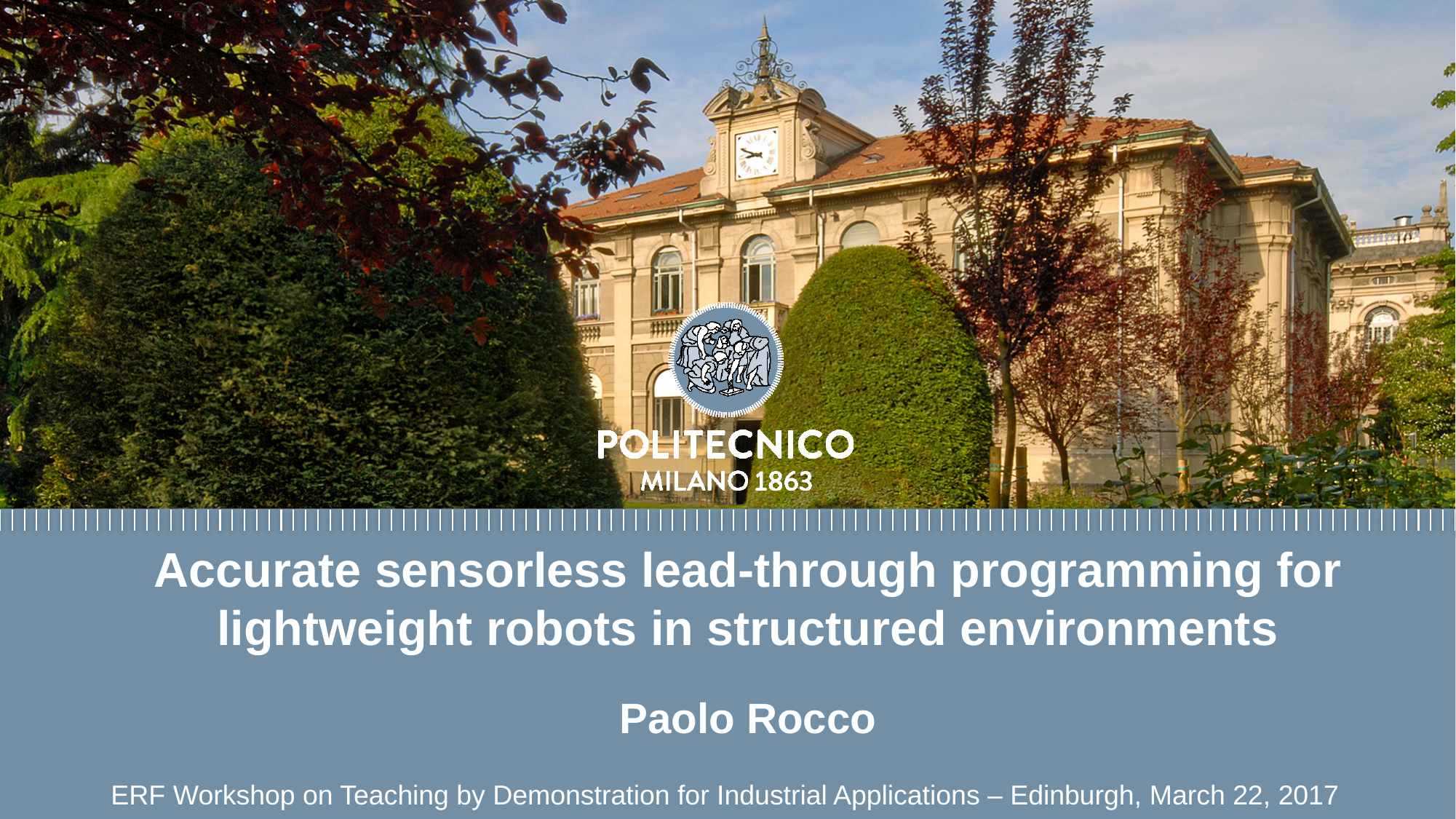

Accurate sensorless lead-through programming for lightweight robots in structured environments
Paolo Rocco
ERF Workshop on Teaching by Demonstration for Industrial Applications – Edinburgh, March 22, 2017